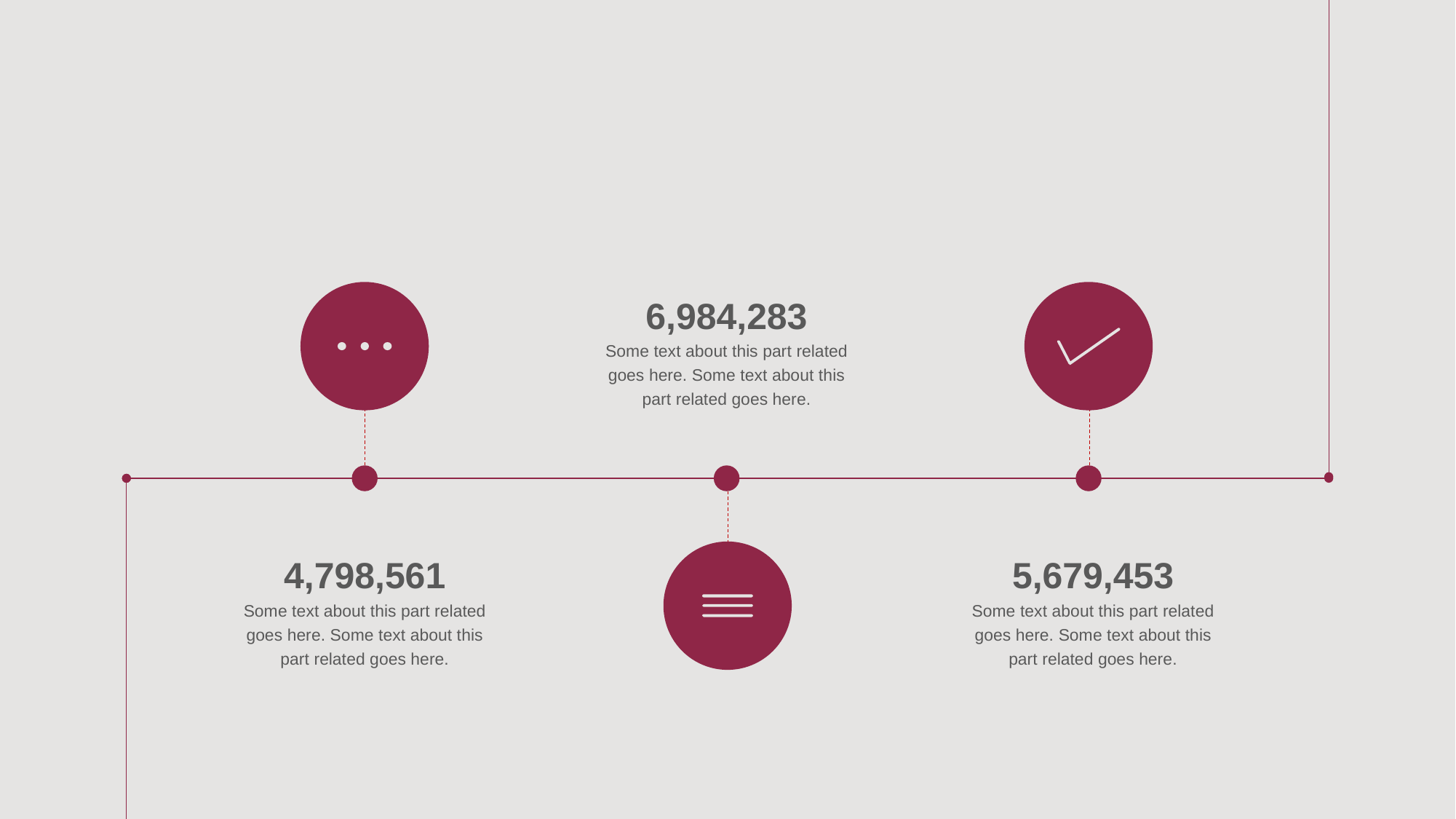

6,984,283
Some text about this part related goes here. Some text about this part related goes here.

4,798,561
Some text about this part related goes here. Some text about this part related goes here.
5,679,453
Some text about this part related goes here. Some text about this part related goes here.